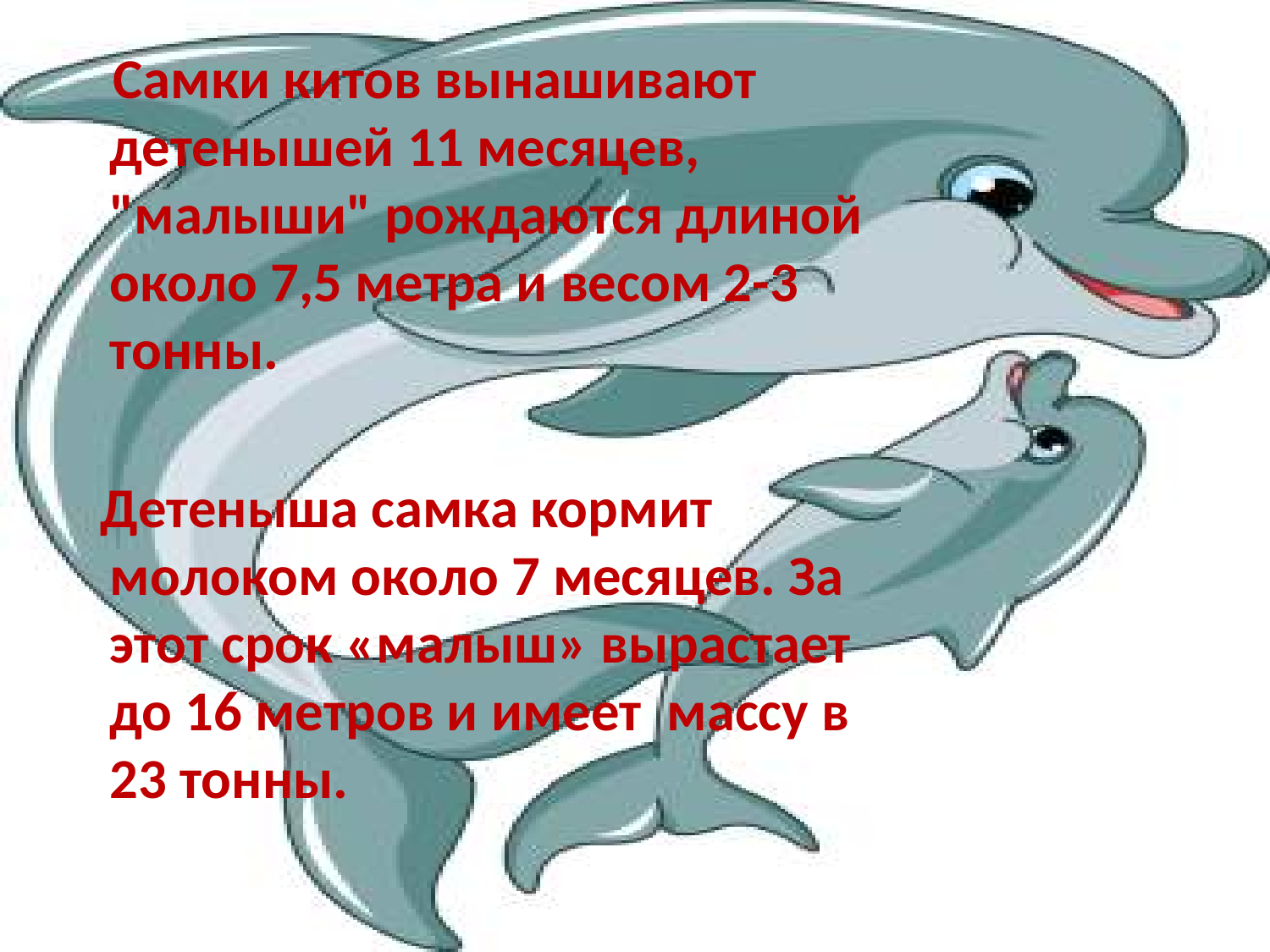

Самки китов вынашивают детенышей 11 месяцев, "малыши" рождаются длиной около 7,5 метра и весом 2-3 тонны.

   Детеныша самка кормит  молоком около 7 месяцев. За этот срок «малыш» вырастает до 16 метров и имеет  массу в 23 тонны.